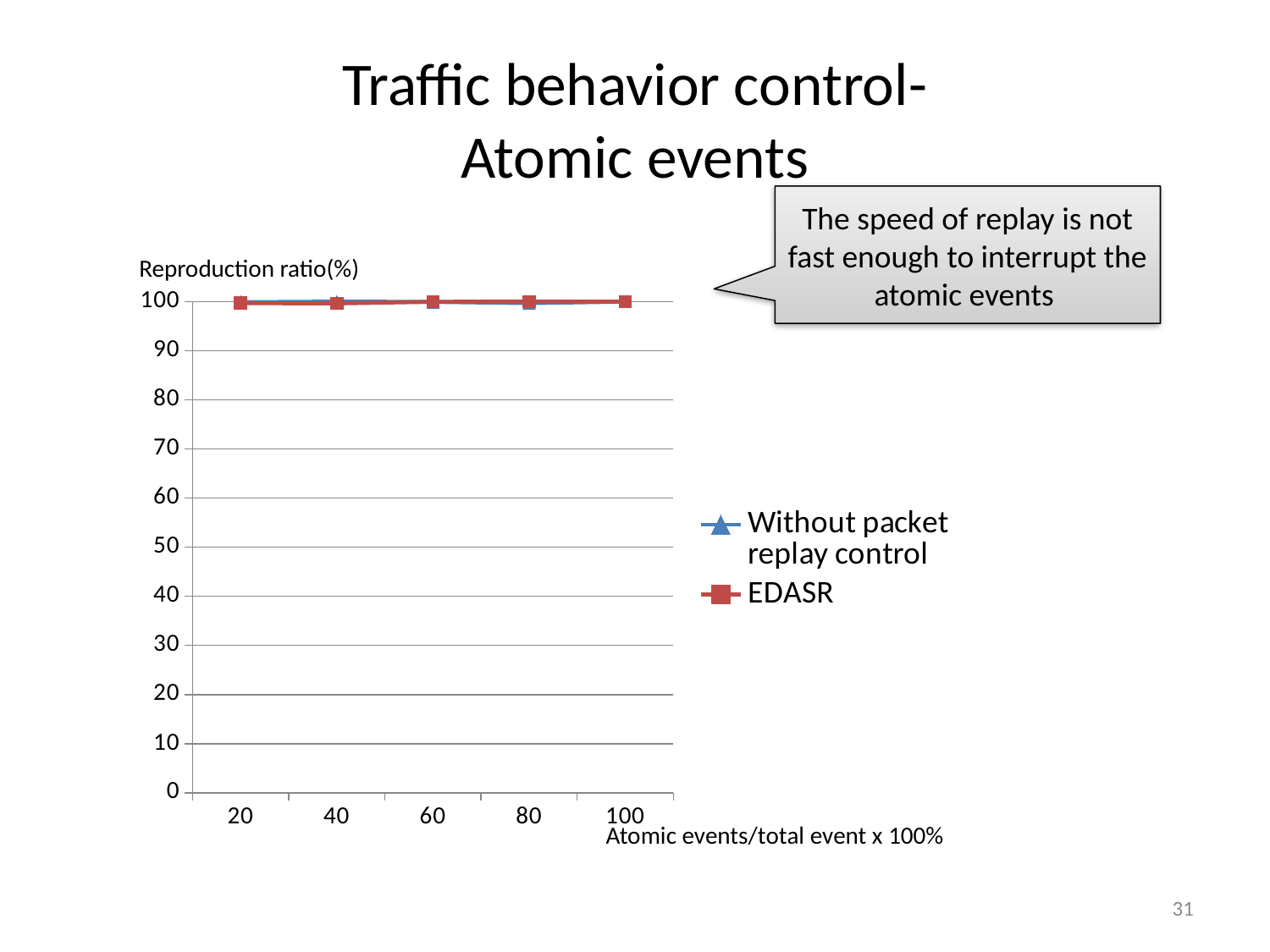

# Traffic behavior control- Atomic events
The speed of replay is not fast enough to interrupt the atomic events
Reproduction ratio(%)

### Chart

| Category | Without packet replay control | EDASR |
|---|---|---|
| 20 | 99.85 | 99.65 |
| 40 | 99.975 | 99.6 |
| 60 | 99.9167 | 99.9333 |
| 80 | 99.6625 | 99.975 |
| 100 | 99.96 | 99.96 |
Atomic events/total event x 100%
31